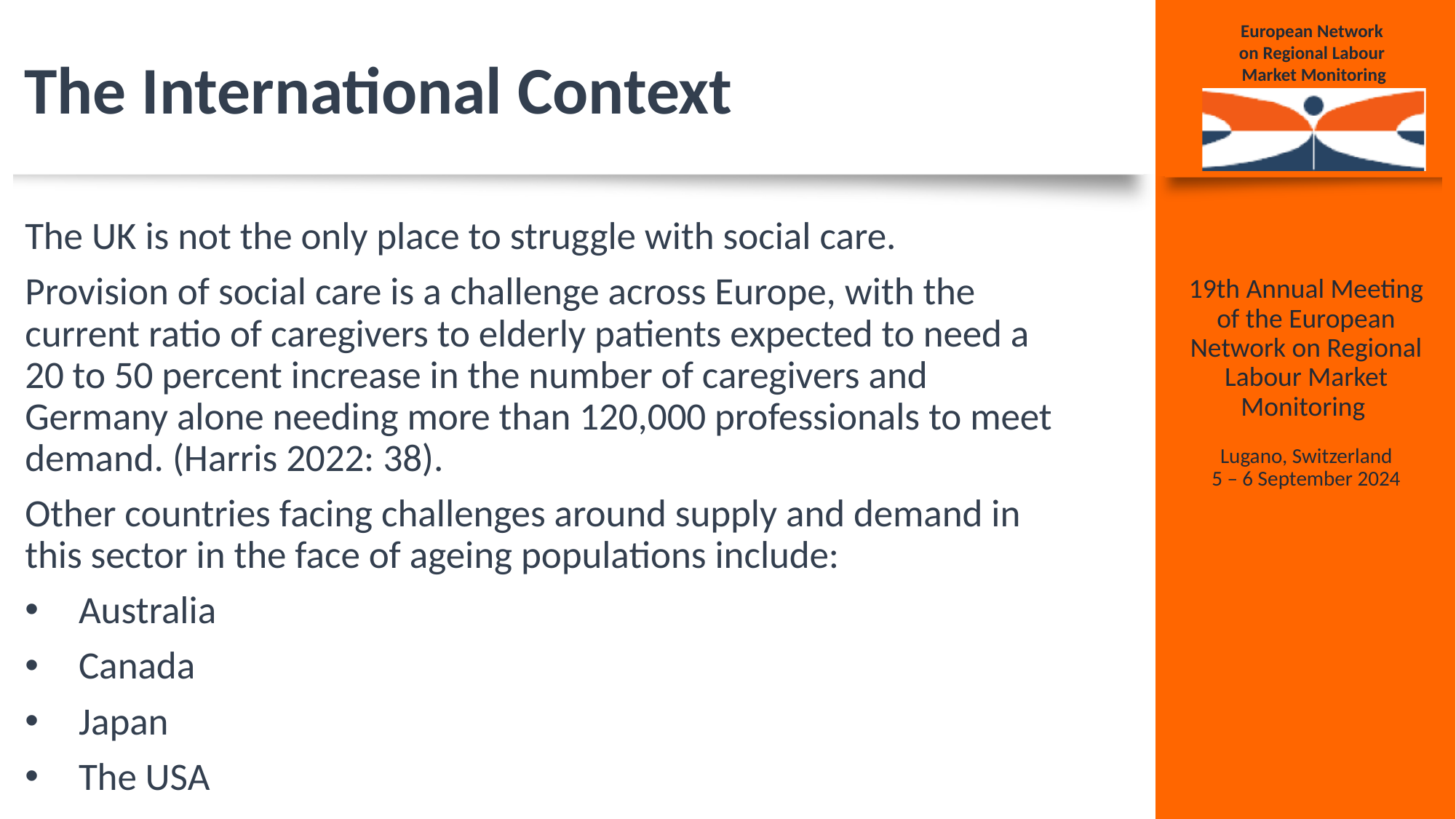

# The International Context
The UK is not the only place to struggle with social care.
Provision of social care is a challenge across Europe, with the current ratio of caregivers to elderly patients expected to need a 20 to 50 percent increase in the number of caregivers and Germany alone needing more than 120,000 professionals to meet demand. (Harris 2022: 38).
Other countries facing challenges around supply and demand in this sector in the face of ageing populations include:
Australia
Canada
Japan
The USA